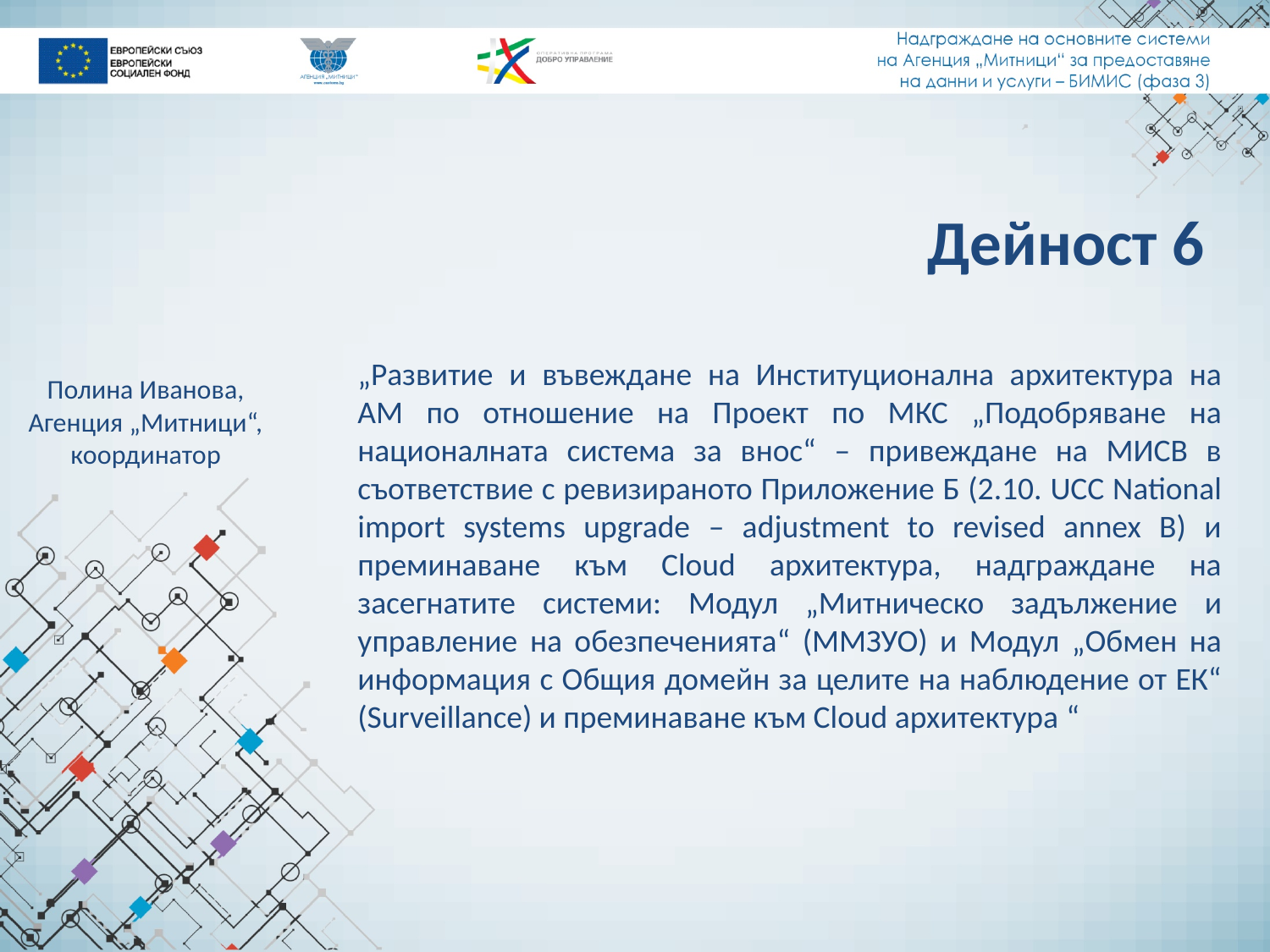

Дейност 6
# „Развитие и въвеждане на Институционална архитектура на АМ по отношение на Проект по МКС „Подобряване на националната система за внос“ – привеждане на МИСВ в съответствие с ревизираното Приложение Б (2.10. UCC National import systems upgrade – adjustment to revised annex B) и преминаване към Cloud архитектура, надграждане на засегнатите системи: Модул „Митническо задължение и управление на обезпеченията“ (ММЗУО) и Модул „Обмен на информация с Общия домейн за целите на наблюдение от ЕК“ (Surveillance) и преминаване към Cloud архитектура “
Полина Иванова, Агенция „Митници“, координатор